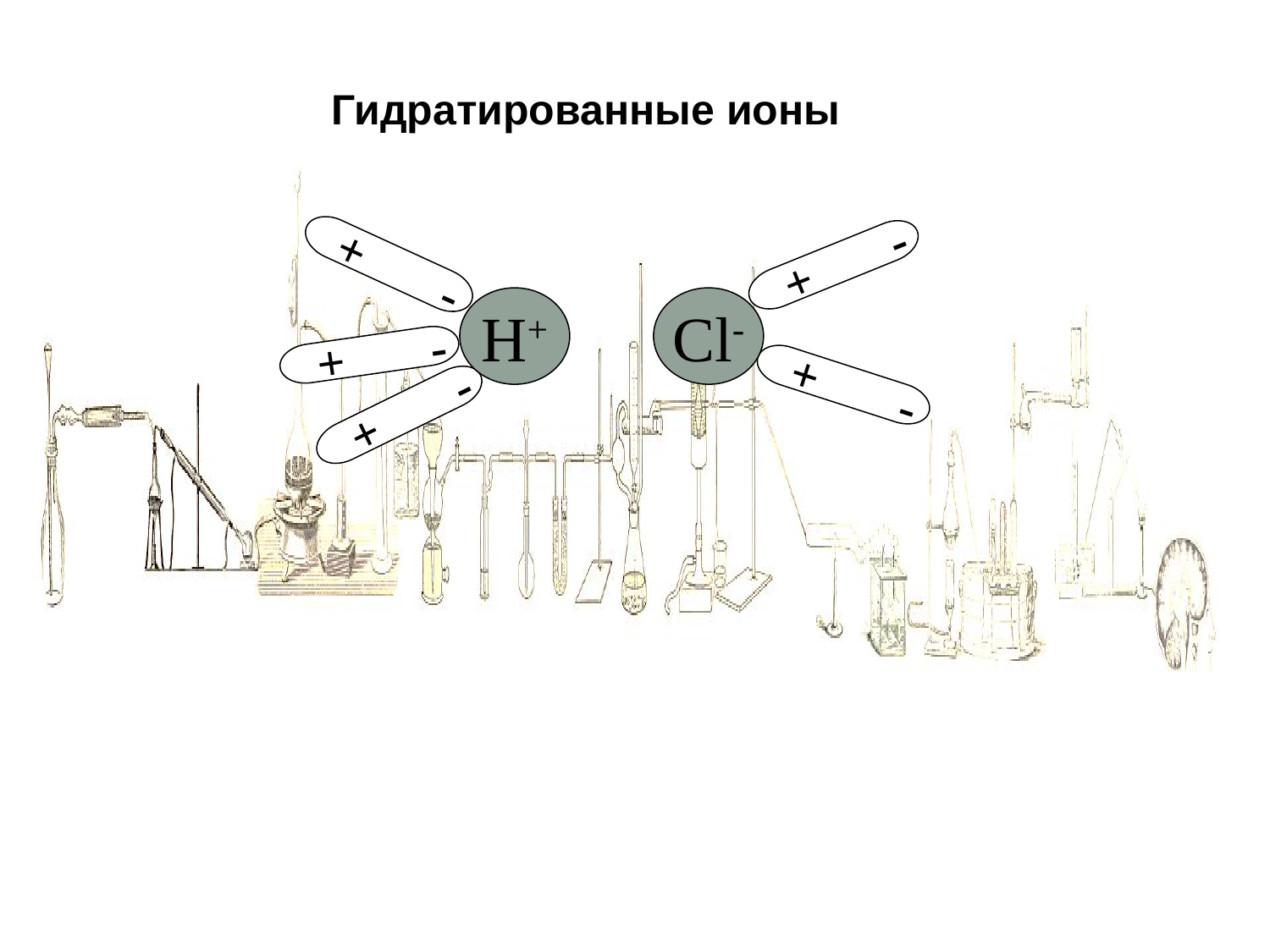

Гидратированные ионы
  +       -
  +       -
H+
Cl-
  +       -
  +       -
  +       -